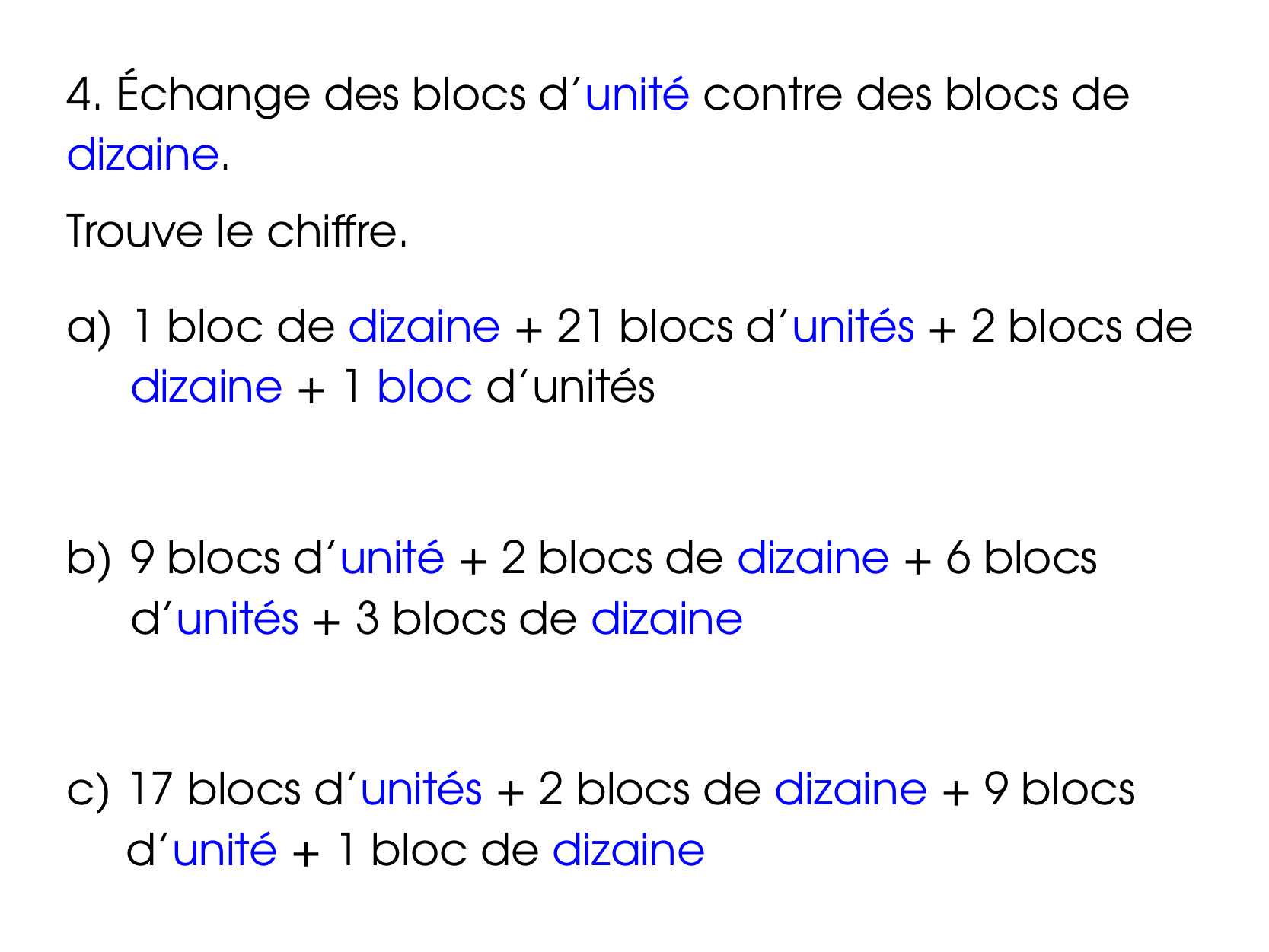

4. Échange des blocs d’unité contre des blocs de dizaine.
Trouve le chiffre.
a)
1 bloc de dizaine + 21 blocs d’unités + 2 blocs de dizaine + 1 bloc d’unités
b)
9 blocs d’unité + 2 blocs de dizaine + 6 blocs
d’unités + 3 blocs de dizaine
c)
17 blocs d’unités + 2 blocs de dizaine + 9 blocs d’unité + 1 bloc de dizaine